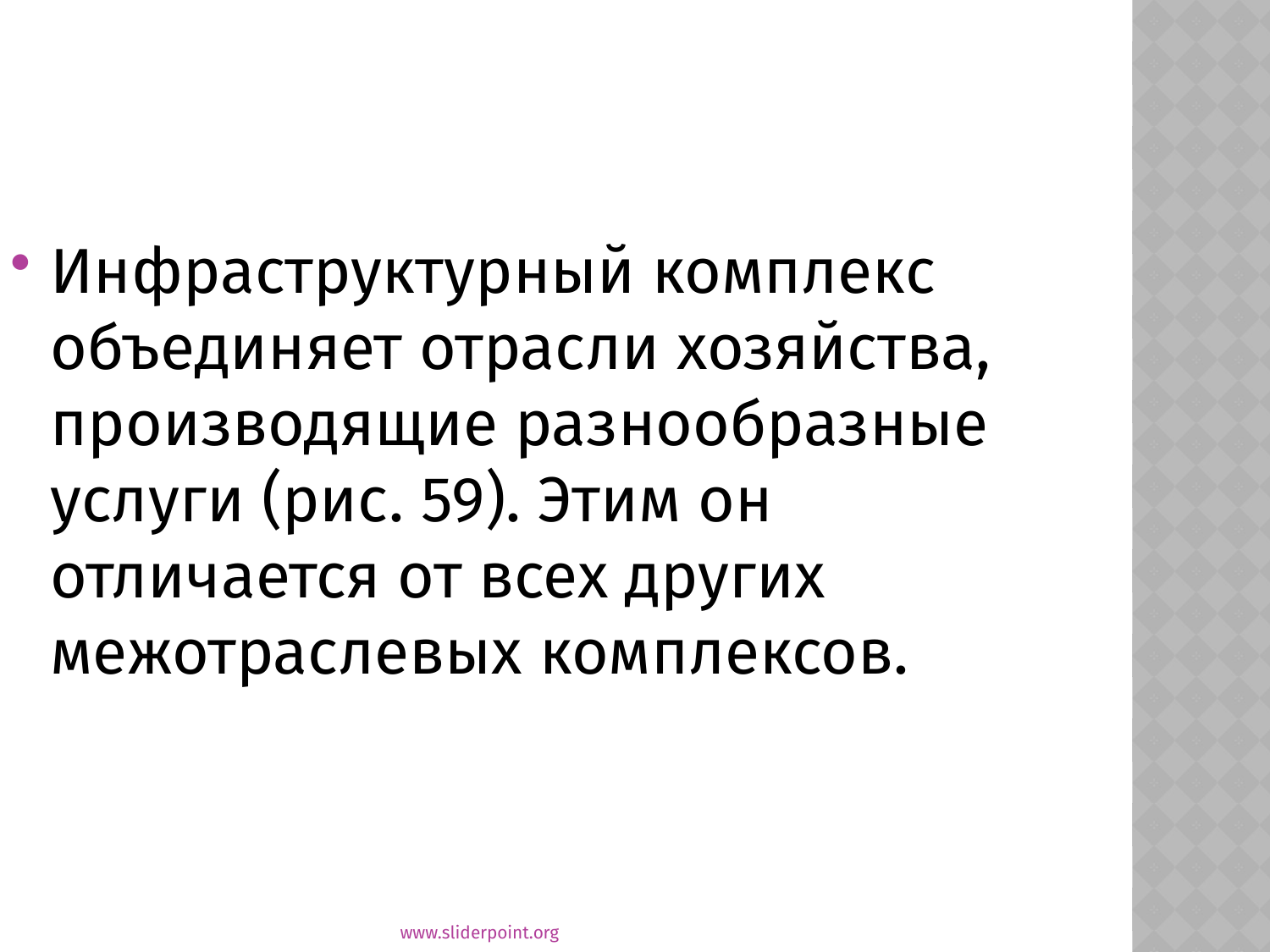

Инфраструктурный комплекс объединяет отрасли хозяйства, производящие разнообразные услуги (рис. 59). Этим он отличается от всех других межотраслевых комплексов.
www.sliderpoint.org